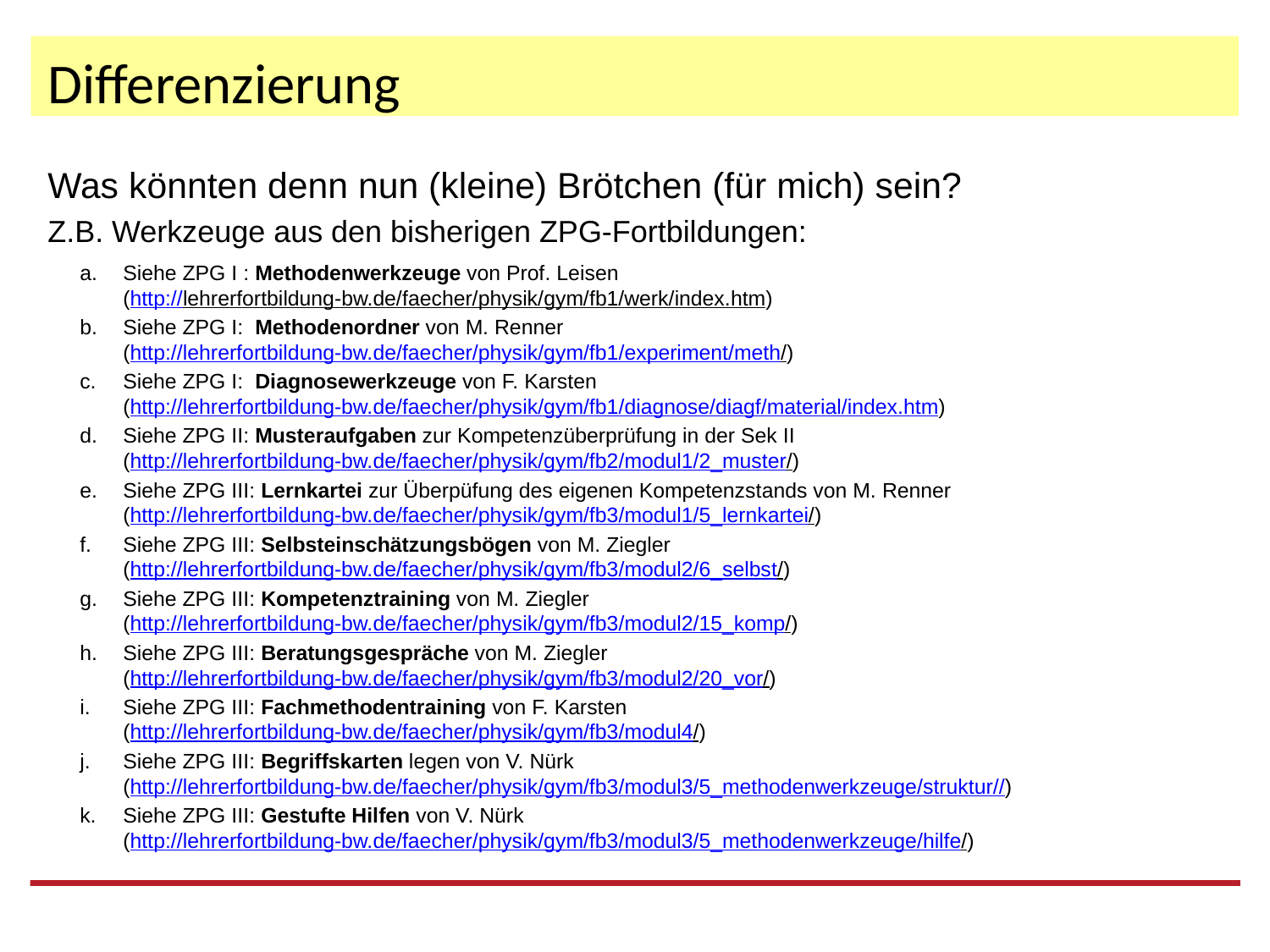

# Differenzierung
Was könnten denn nun (kleine) Brötchen (für mich) sein?
Z.B. Werkzeuge aus den bisherigen ZPG-Fortbildungen:
Siehe ZPG I : Methodenwerkzeuge von Prof. Leisen
(http://lehrerfortbildung-bw.de/faecher/physik/gym/fb1/werk/index.htm)
Siehe ZPG I:  Methodenordner von M. Renner
(http://lehrerfortbildung-bw.de/faecher/physik/gym/fb1/experiment/meth/)
Siehe ZPG I:  Diagnosewerkzeuge von F. Karsten
(http://lehrerfortbildung-bw.de/faecher/physik/gym/fb1/diagnose/diagf/material/index.htm)
Siehe ZPG II: Musteraufgaben zur Kompetenzüberprüfung in der Sek II
(http://lehrerfortbildung-bw.de/faecher/physik/gym/fb2/modul1/2_muster/)
Siehe ZPG III: Lernkartei zur Überpüfung des eigenen Kompetenzstands von M. Renner
(http://lehrerfortbildung-bw.de/faecher/physik/gym/fb3/modul1/5_lernkartei/)
Siehe ZPG III: Selbsteinschätzungsbögen von M. Ziegler
(http://lehrerfortbildung-bw.de/faecher/physik/gym/fb3/modul2/6_selbst/)
Siehe ZPG III: Kompetenztraining von M. Ziegler
(http://lehrerfortbildung-bw.de/faecher/physik/gym/fb3/modul2/15_komp/)
Siehe ZPG III: Beratungsgespräche von M. Ziegler
(http://lehrerfortbildung-bw.de/faecher/physik/gym/fb3/modul2/20_vor/)
Siehe ZPG III: Fachmethodentraining von F. Karsten
(http://lehrerfortbildung-bw.de/faecher/physik/gym/fb3/modul4/)
Siehe ZPG III: Begriffskarten legen von V. Nürk
(http://lehrerfortbildung-bw.de/faecher/physik/gym/fb3/modul3/5_methodenwerkzeuge/struktur//)
Siehe ZPG III: Gestufte Hilfen von V. Nürk
(http://lehrerfortbildung-bw.de/faecher/physik/gym/fb3/modul3/5_methodenwerkzeuge/hilfe/)